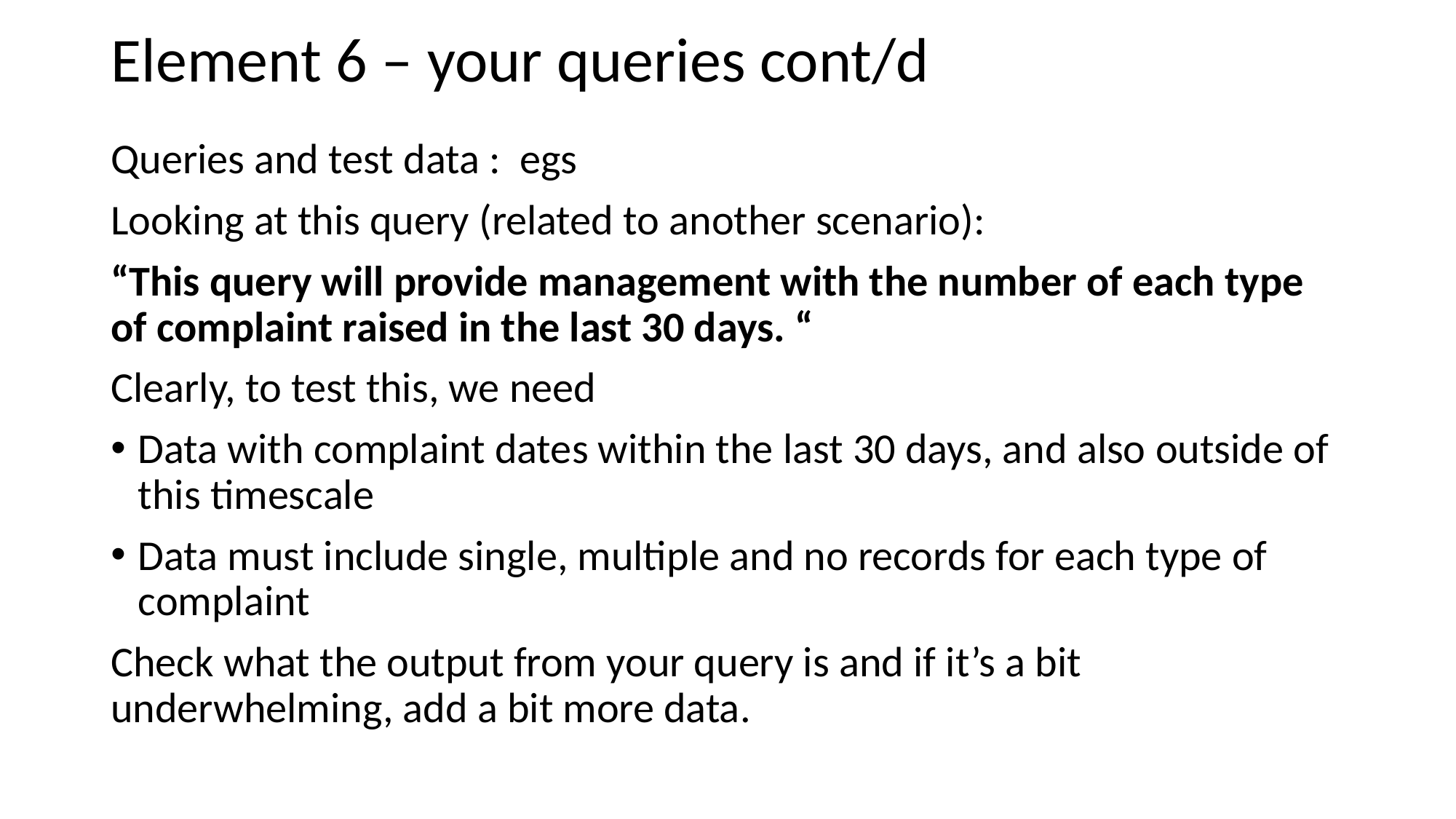

# Element 6 – your queries cont/d
Queries and test data :  egs
Looking at this query (related to another scenario):
“This query will provide management with the number of each type of complaint raised in the last 30 days. “
Clearly, to test this, we need
Data with complaint dates within the last 30 days, and also outside of this timescale
Data must include single, multiple and no records for each type of complaint
Check what the output from your query is and if it’s a bit underwhelming, add a bit more data.